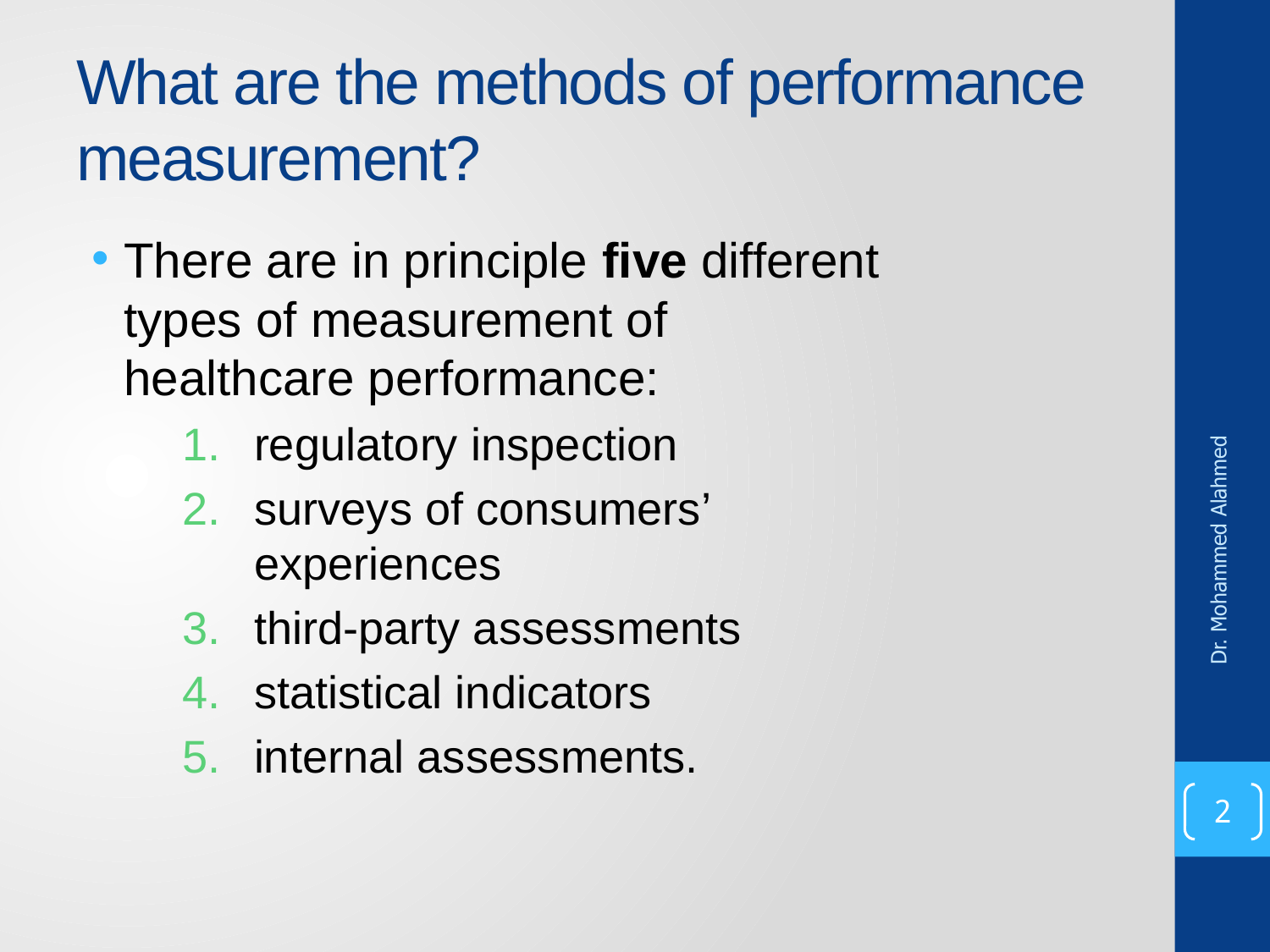

# What are the methods of performance measurement?
There are in principle five different types of measurement of healthcare performance:
regulatory inspection
surveys of consumers’ experiences
third-party assessments
statistical indicators
internal assessments.
Dr. Mohammed Alahmed
2